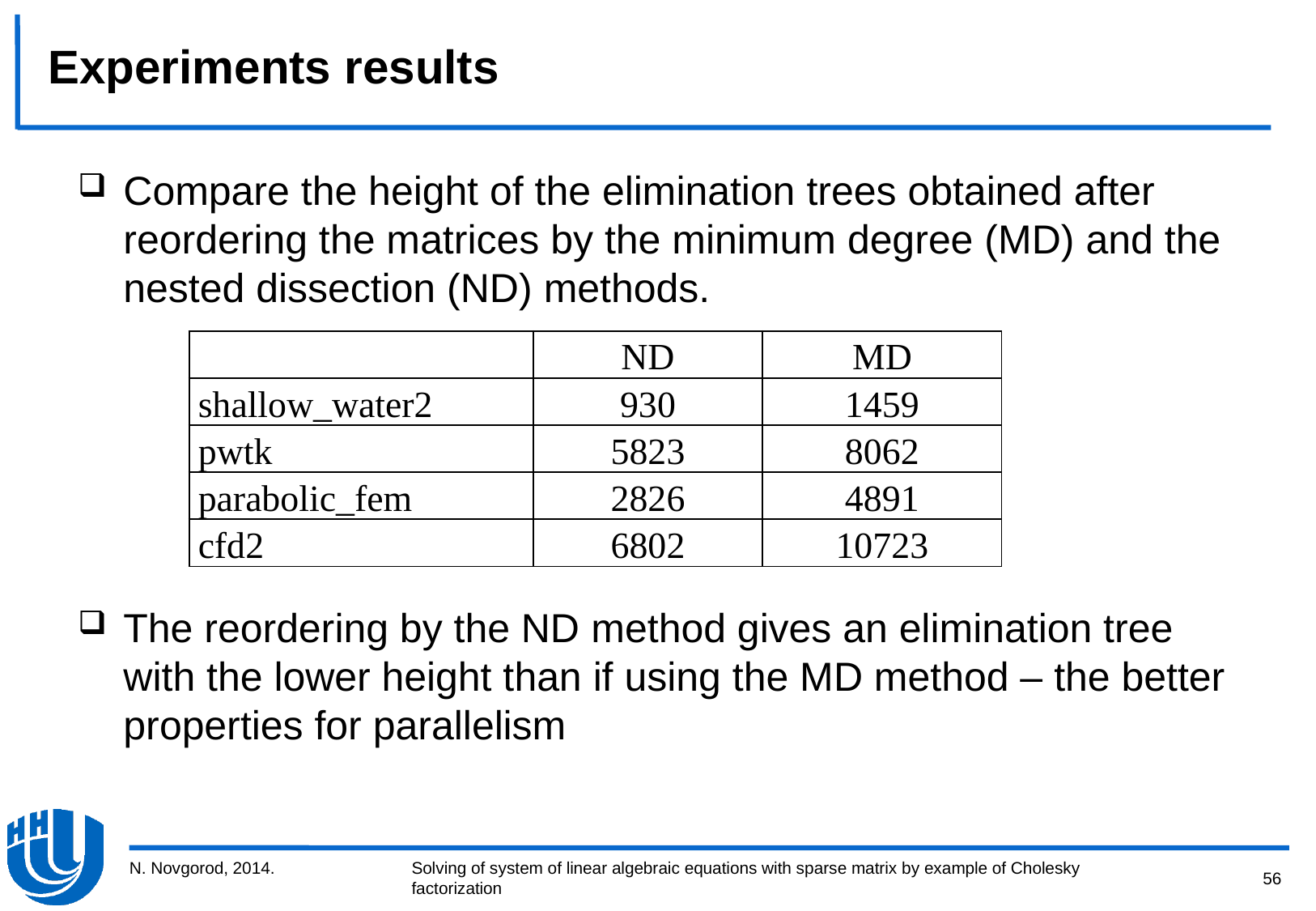

# Experiments results
Compare the height of the elimination trees obtained after reordering the matrices by the minimum degree (MD) and the nested dissection (ND) methods.

The reordering by the ND method gives an elimination tree with the lower height than if using the MD method – the better properties for parallelism

|  | ND | MD |
| --- | --- | --- |
| shallow\_water2 | 930 | 1459 |
| pwtk | 5823 | 8062 |
| parabolic\_fem | 2826 | 4891 |
| cfd2 | 6802 | 10723 |
N. Novgorod, 2014.
56
Solving of system of linear algebraic equations with sparse matrix by example of Cholesky factorization